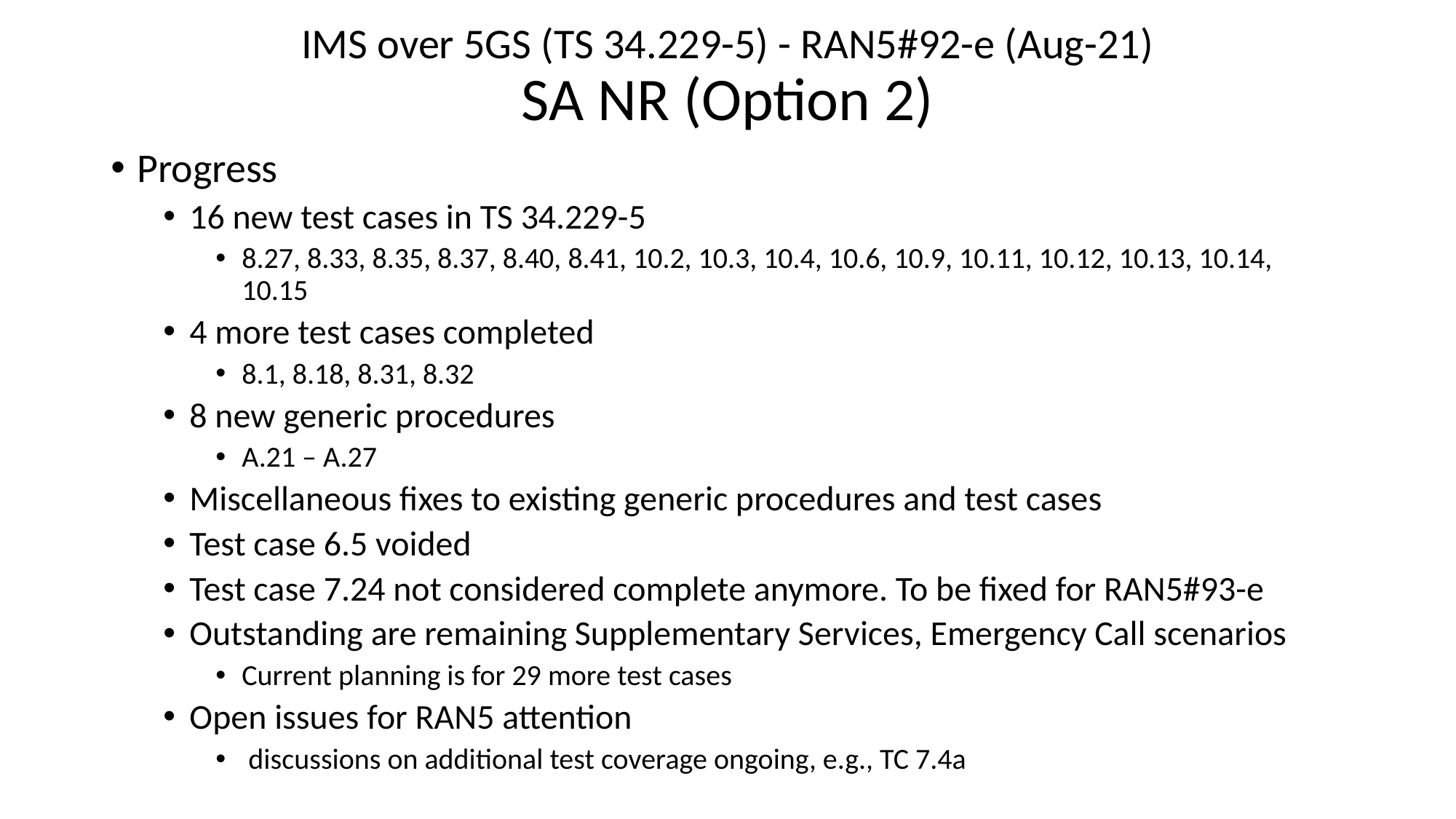

# IMS over 5GS (TS 34.229-5) - RAN5#92-e (Aug-21) SA NR (Option 2)
Progress
16 new test cases in TS 34.229-5
8.27, 8.33, 8.35, 8.37, 8.40, 8.41, 10.2, 10.3, 10.4, 10.6, 10.9, 10.11, 10.12, 10.13, 10.14, 10.15
4 more test cases completed
8.1, 8.18, 8.31, 8.32
8 new generic procedures
A.21 – A.27
Miscellaneous fixes to existing generic procedures and test cases
Test case 6.5 voided
Test case 7.24 not considered complete anymore. To be fixed for RAN5#93-e
Outstanding are remaining Supplementary Services, Emergency Call scenarios
Current planning is for 29 more test cases
Open issues for RAN5 attention
 discussions on additional test coverage ongoing, e.g., TC 7.4a